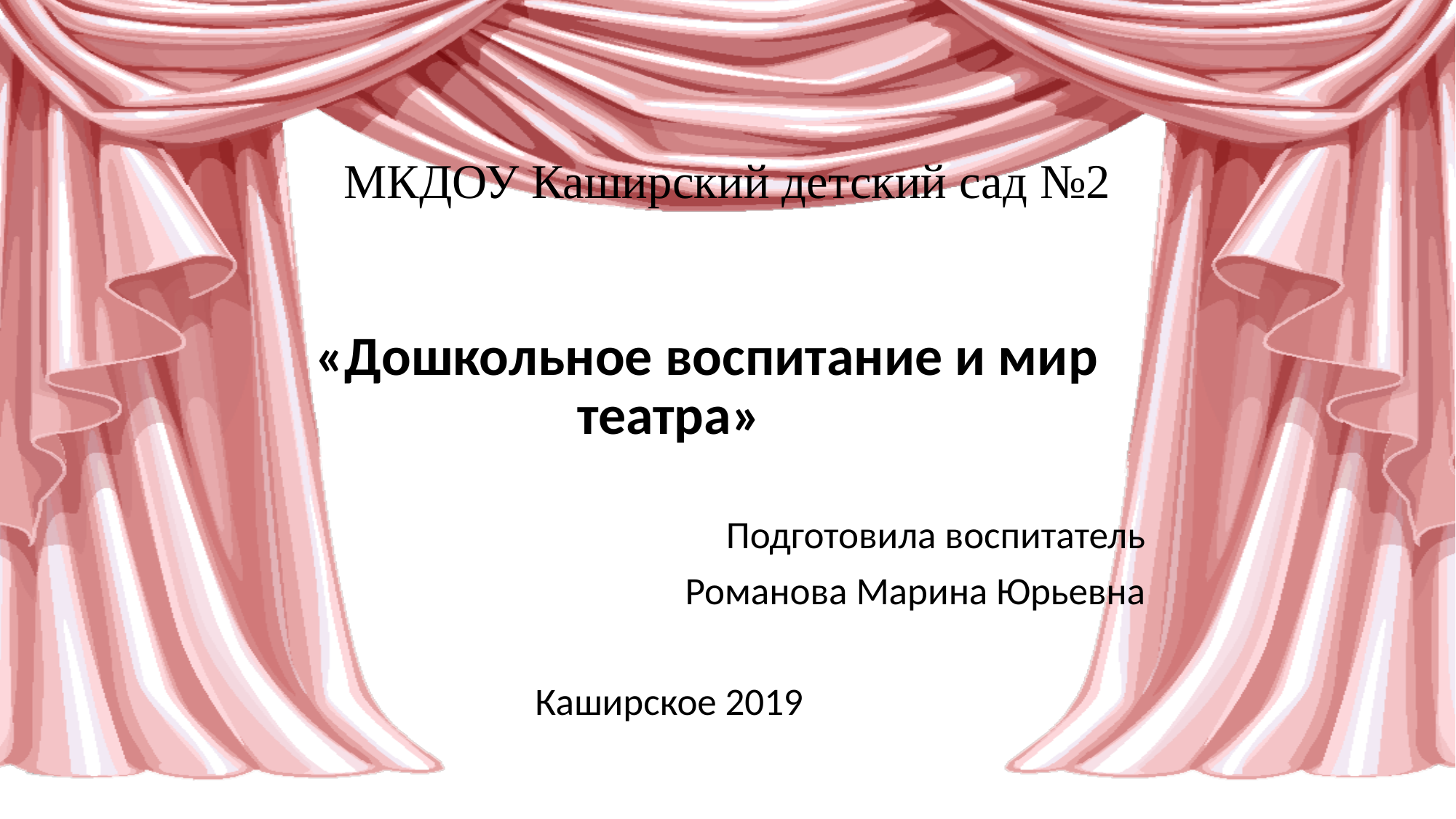

# МКДОУ Каширский детский сад №2
      «Дошкольное воспитание и мир театра»

Подготовила воспитатель
Романова Марина Юрьевна

Каширское 2019